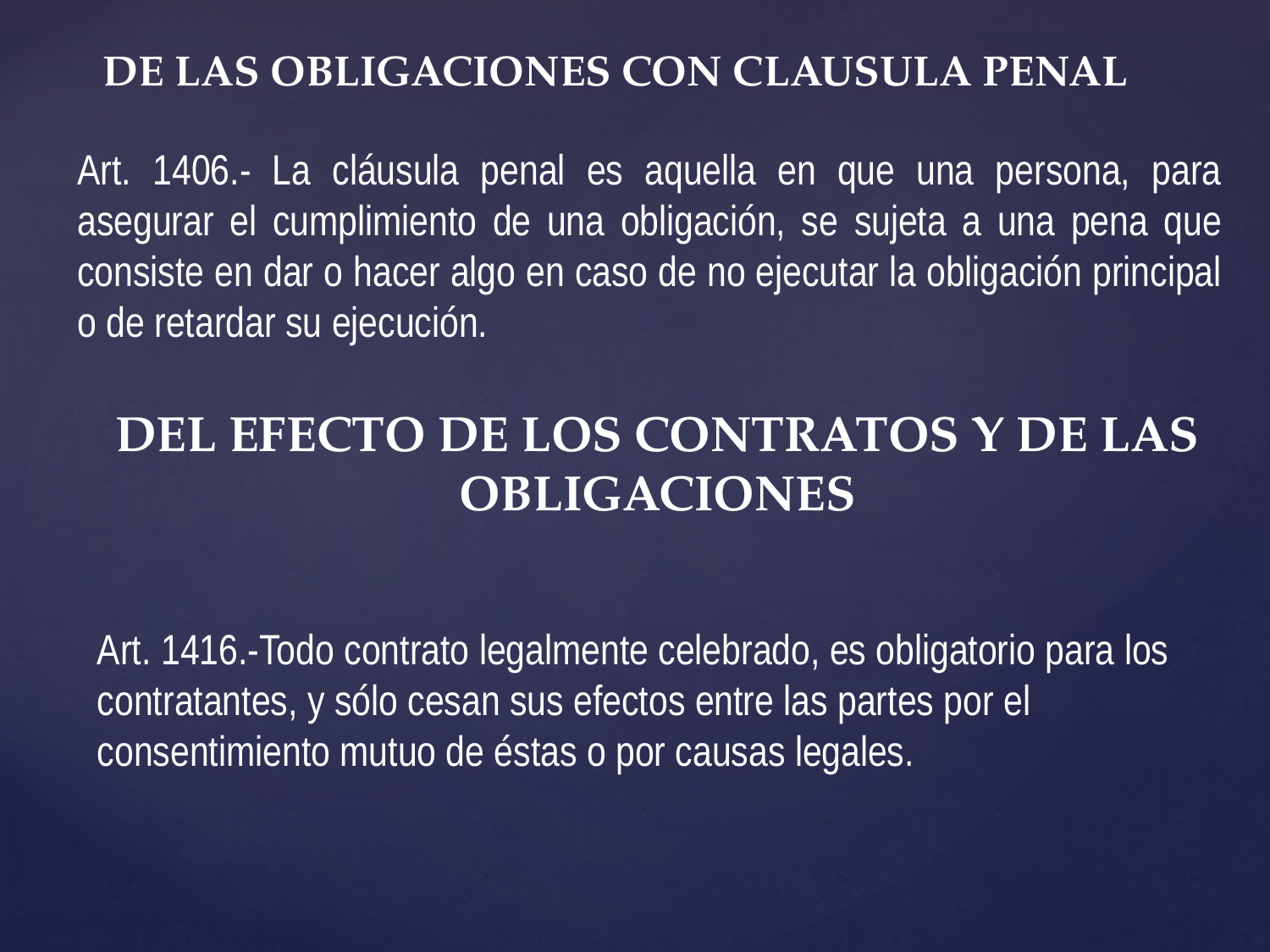

DE LAS OBLIGACIONES CON CLAUSULA PENAL
Art. 1406.- La cláusula penal es aquella en que una persona, para asegurar el cumplimiento de una obligación, se sujeta a una pena que consiste en dar o hacer algo en caso de no ejecutar la obligación principal o de retardar su ejecución.
DEL EFECTO DE LOS CONTRATOS Y DE LAS OBLIGACIONES
Art. 1416.-Todo contrato legalmente celebrado, es obligatorio para los contratantes, y sólo cesan sus efectos entre las partes por el consentimiento mutuo de éstas o por causas legales.